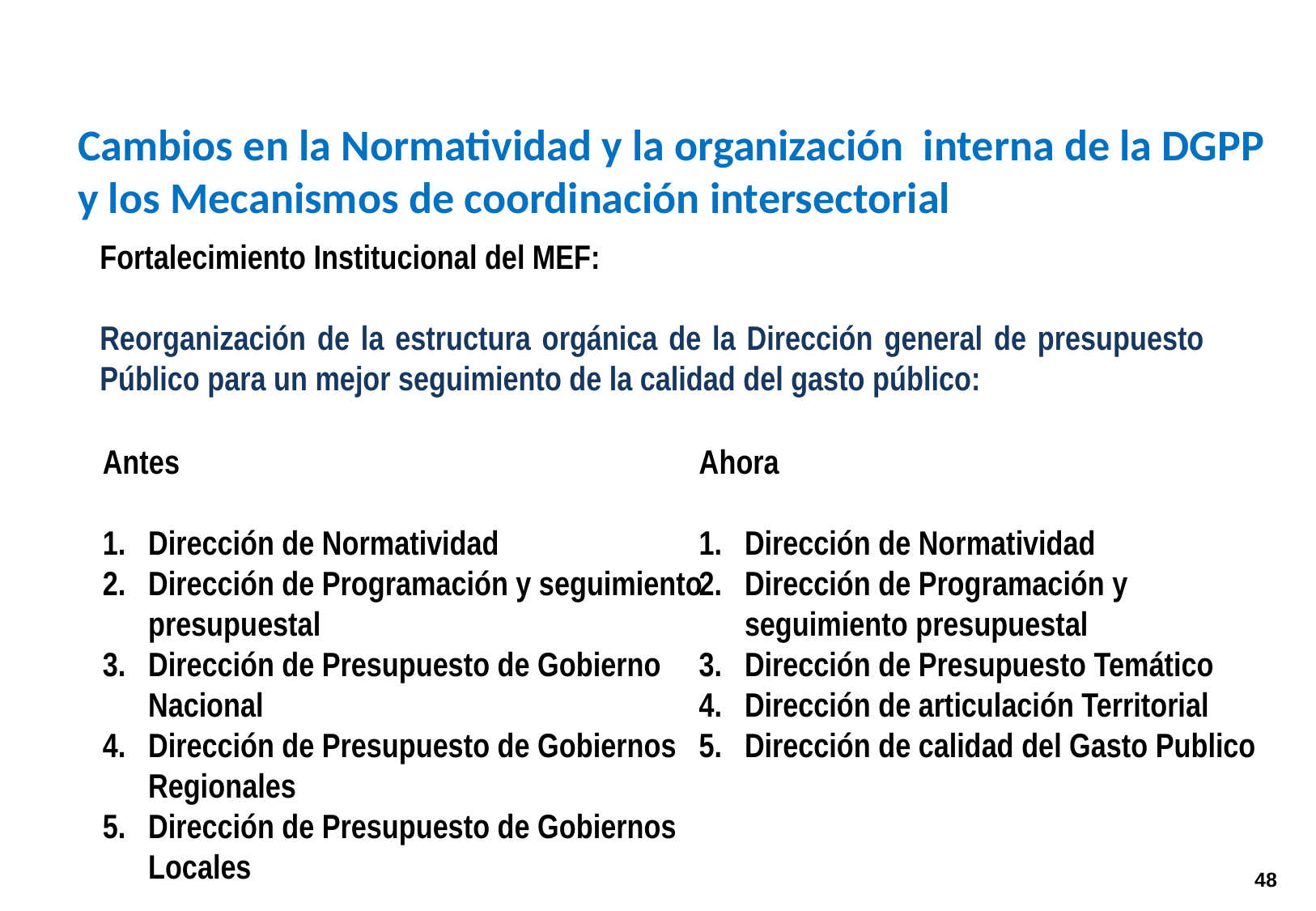

Cambios en la Normatividad y la organización  interna de la DGPP y los Mecanismos de coordinación intersectorial
Fortalecimiento Institucional del MEF:

Reorganización de la estructura orgánica de la Dirección general de presupuesto Público para un mejor seguimiento de la calidad del gasto público:
Ahora

Dirección de Normatividad
Dirección de Programación y seguimiento presupuestal
Dirección de Presupuesto Temático
Dirección de articulación Territorial
Dirección de calidad del Gasto Publico

Antes

Dirección de Normatividad
Dirección de Programación y seguimiento presupuestal
Dirección de Presupuesto de Gobierno Nacional
Dirección de Presupuesto de Gobiernos Regionales
Dirección de Presupuesto de Gobiernos Locales
48